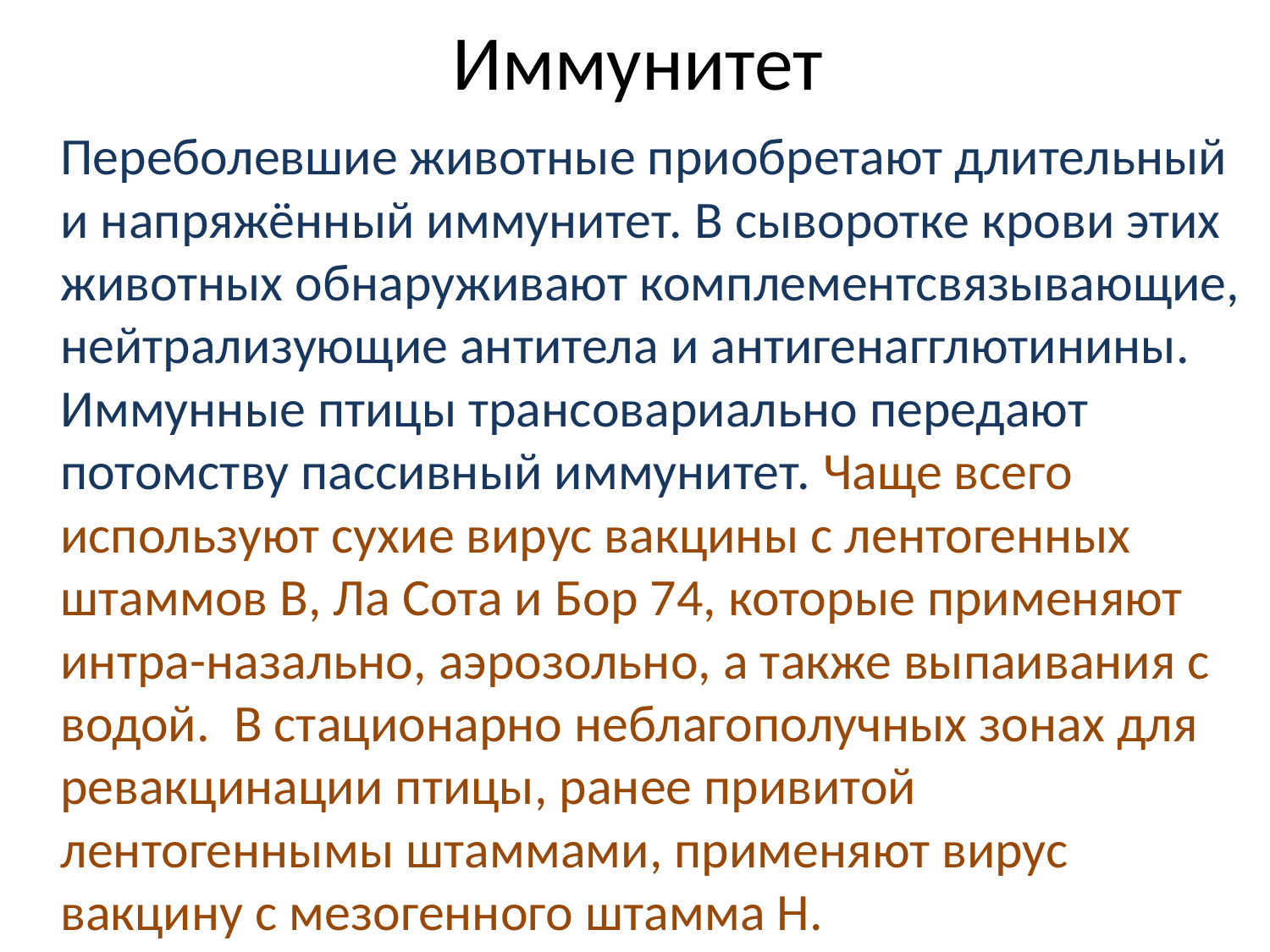

# Иммунитет
		Переболевшие животные приобретают длительный и напряжённый иммунитет. В сыворотке крови этих животных обнаруживают комплементсвязывающие, нейтрализующие антитела и антигенагглютинины. Иммунные птицы трансовариально передают потомству пассивный иммунитет. Чаще всего используют сухие вирус вакцины с лентогенных штаммов В, Ла Сота и Бор 74, которые применяют интра-назально, аэрозольно, а также выпаивания с водой.  В стационарно неблагополучных зонах для ревакцинации птицы, ранее привитой лентогеннымы штаммами, применяют вирус вакцину с мезогенного штамма Н.